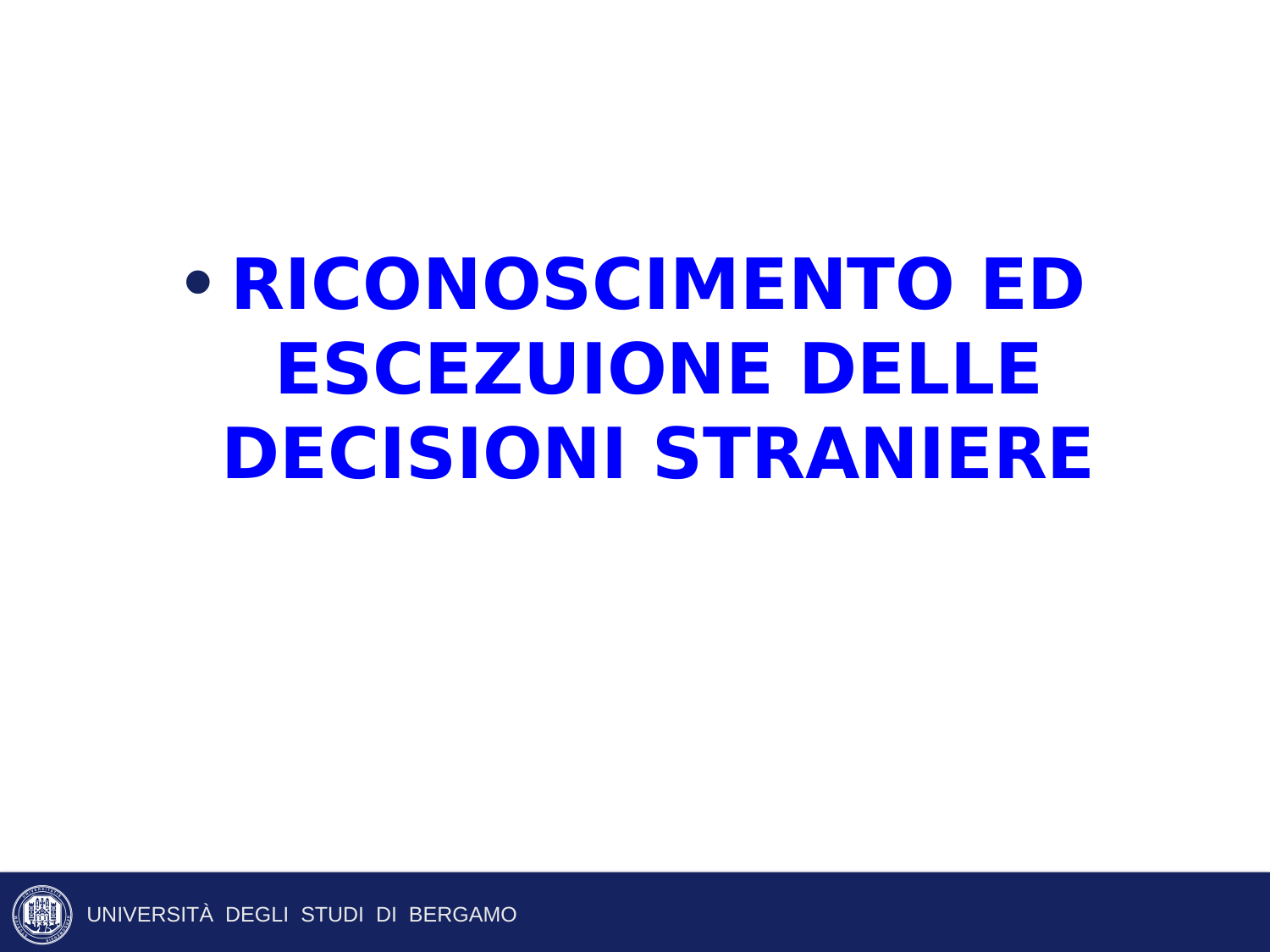

#
RICONOSCIMENTO ED ESCEZUIONE DELLE DECISIONI STRANIERE